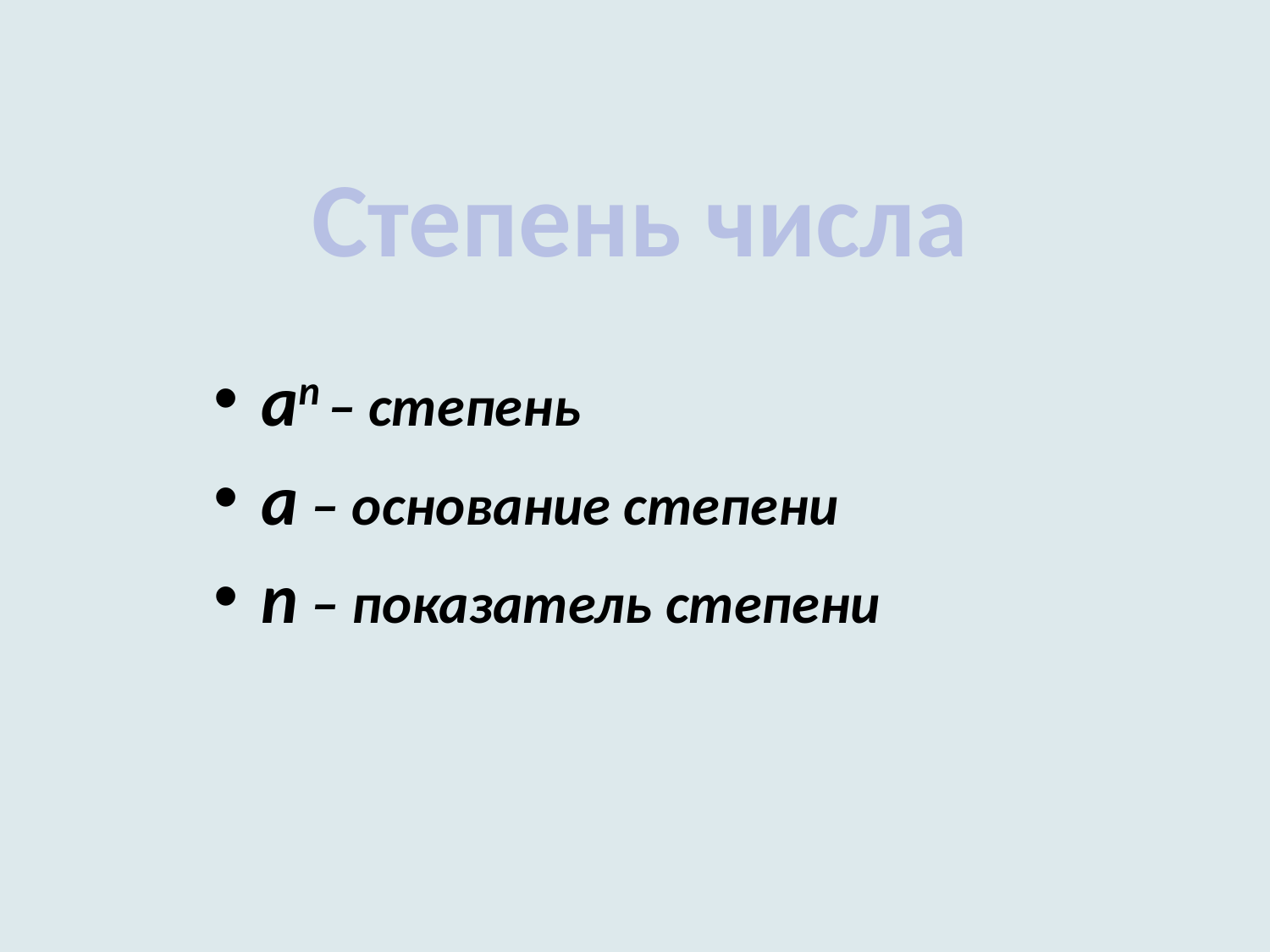

# Степень числа
an – cтепень
a – основание степени
n – показатель степени